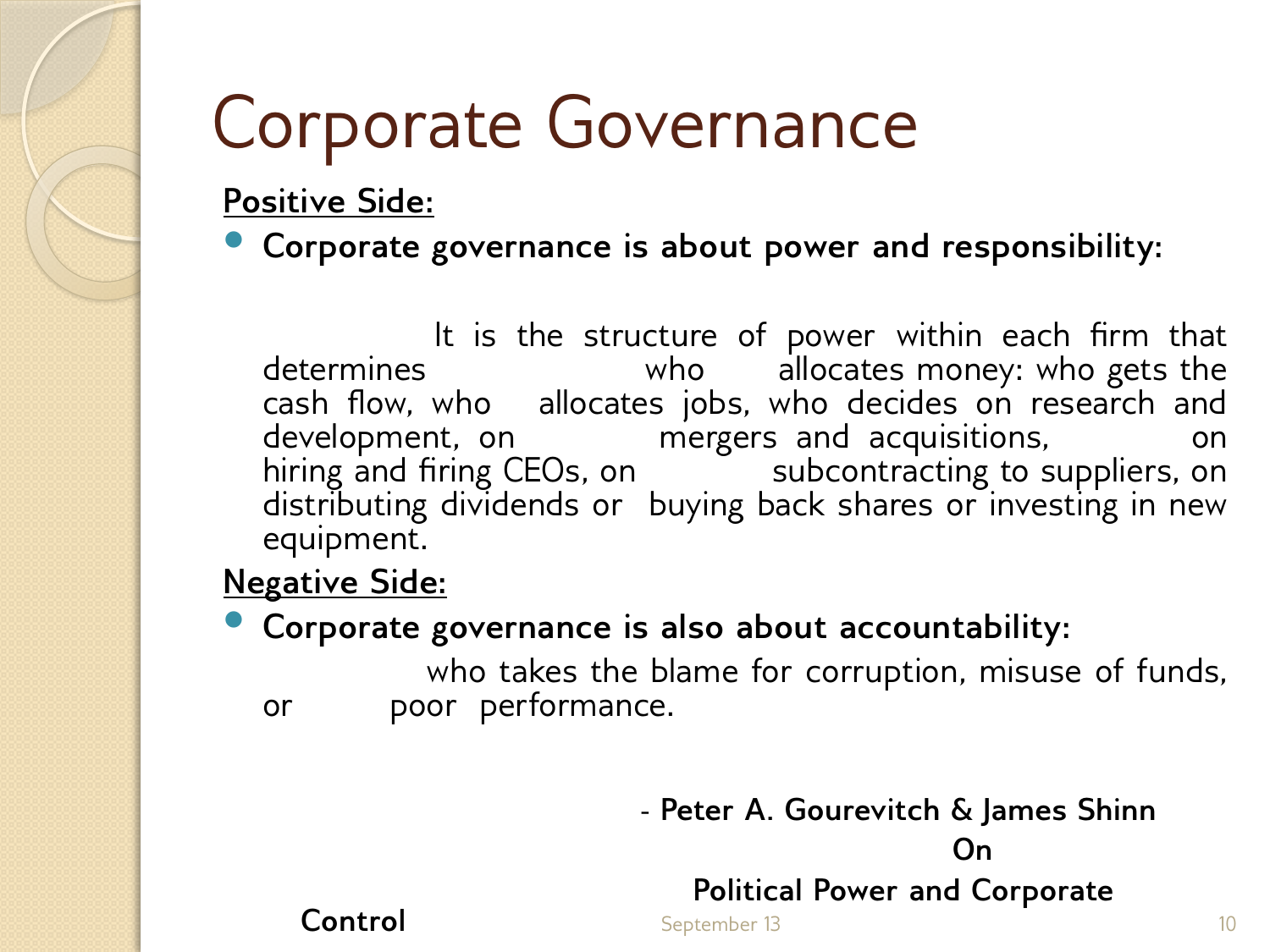

# Corporate Governance
Positive Side:
Corporate governance is about power and responsibility:

   		 It is the structure of power within each firm that determines 		who     	allocates money: who gets the cash flow, who 	allocates jobs, who decides on research and development, on 	mergers and acquisitions, 	on hiring and firing CEOs, on 	subcontracting to suppliers, on distributing dividends or 	buying back shares or investing in new equipment.
Negative Side:
Corporate governance is also about accountability:
      	  who takes the blame for corruption, misuse of funds, or 	poor  performance.

                                       - Peter A. Gourevitch & James Shinn
                                                                  On
                                         Political Power and Corporate Control
September 13
10